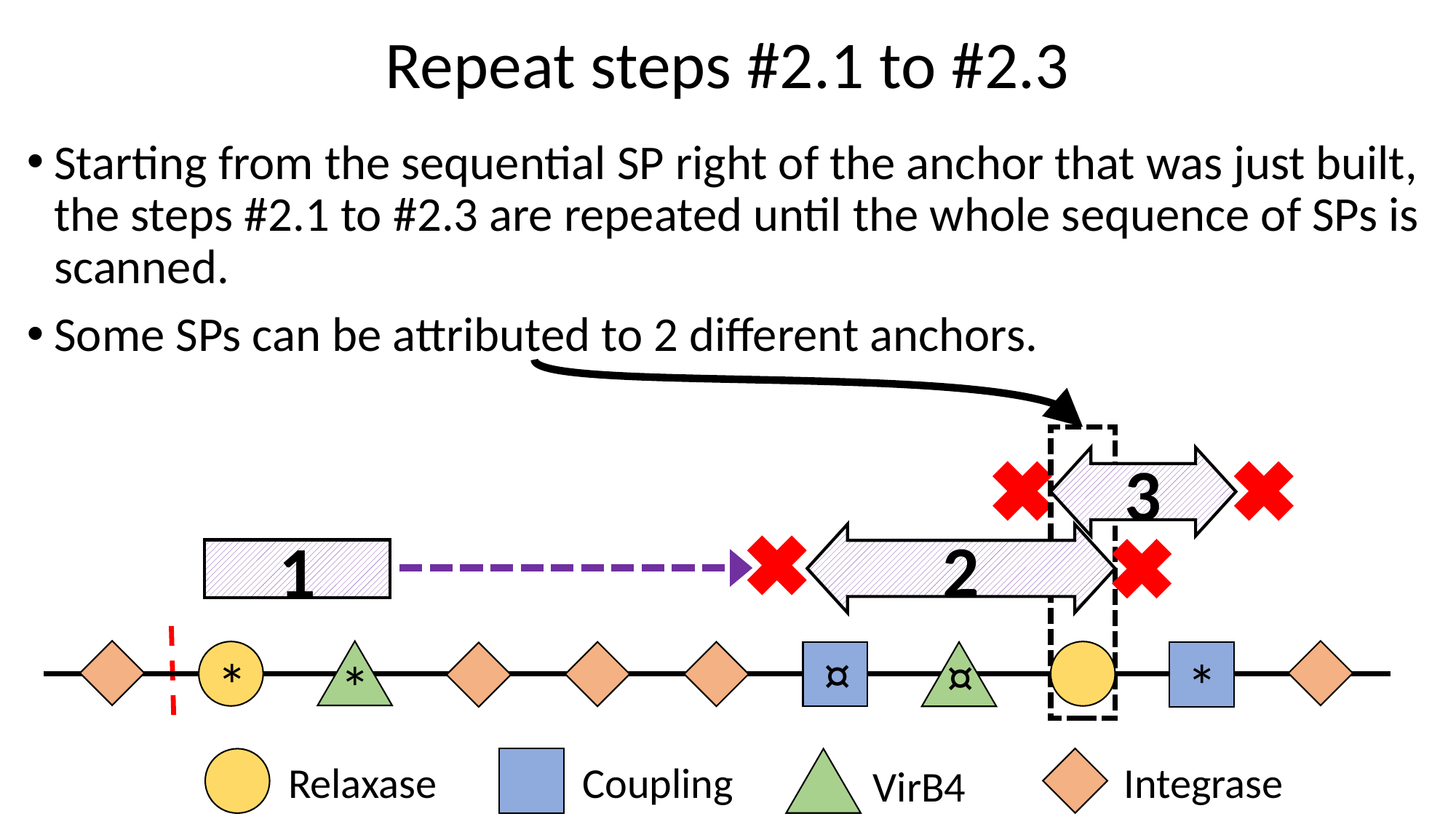

# Repeat steps #2.1 to #2.3
Starting from the sequential SP right of the anchor that was just built, the steps #2.1 to #2.3 are repeated until the whole sequence of SPs is scanned.
Some SPs can be attributed to 2 different anchors.

3

2

1
¤
¤
*

*

*

Relaxase
Coupling
Integrase
VirB4